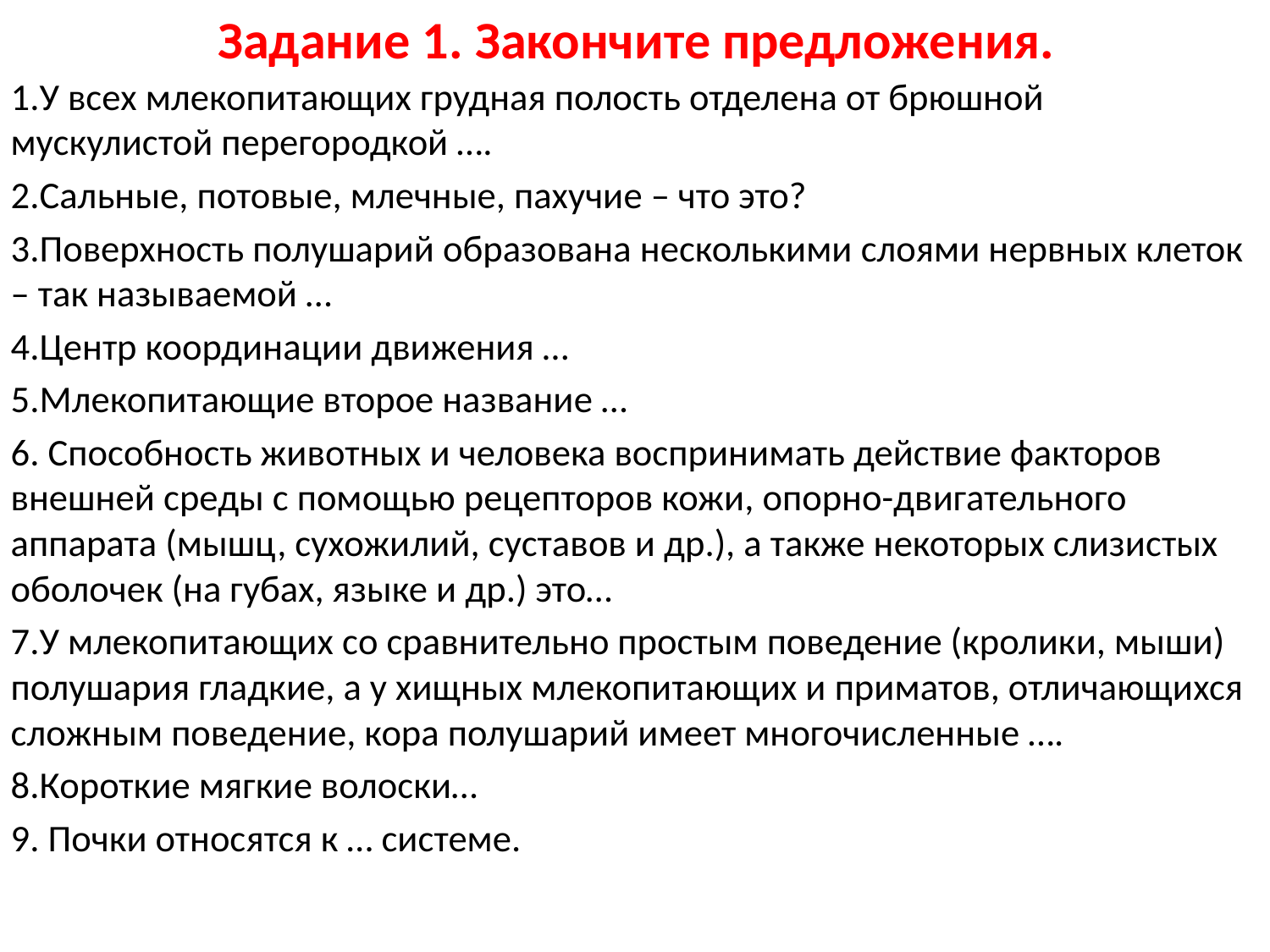

# Задание 1. Закончите предложения.
1.У всех млекопитающих грудная полость отделена от брюшной мускулистой перегородкой ….
2.Сальные, потовые, млечные, пахучие – что это?
3.Поверхность полушарий образована несколькими слоями нервных клеток – так называемой …
4.Центр координации движения …
5.Млекопитающие второе название …
6. Способность животных и человека воспринимать действие факторов внешней среды с помощью рецепторов кожи, опорно-двигательного аппарата (мышц, сухожилий, суставов и др.), а также некоторых слизистых оболочек (на губах, языке и др.) это…
7.У млекопитающих со сравнительно простым поведение (кролики, мыши) полушария гладкие, а у хищных млекопитающих и приматов, отличающихся сложным поведение, кора полушарий имеет многочисленные ….
8.Короткие мягкие волоски…
9. Почки относятся к … системе.